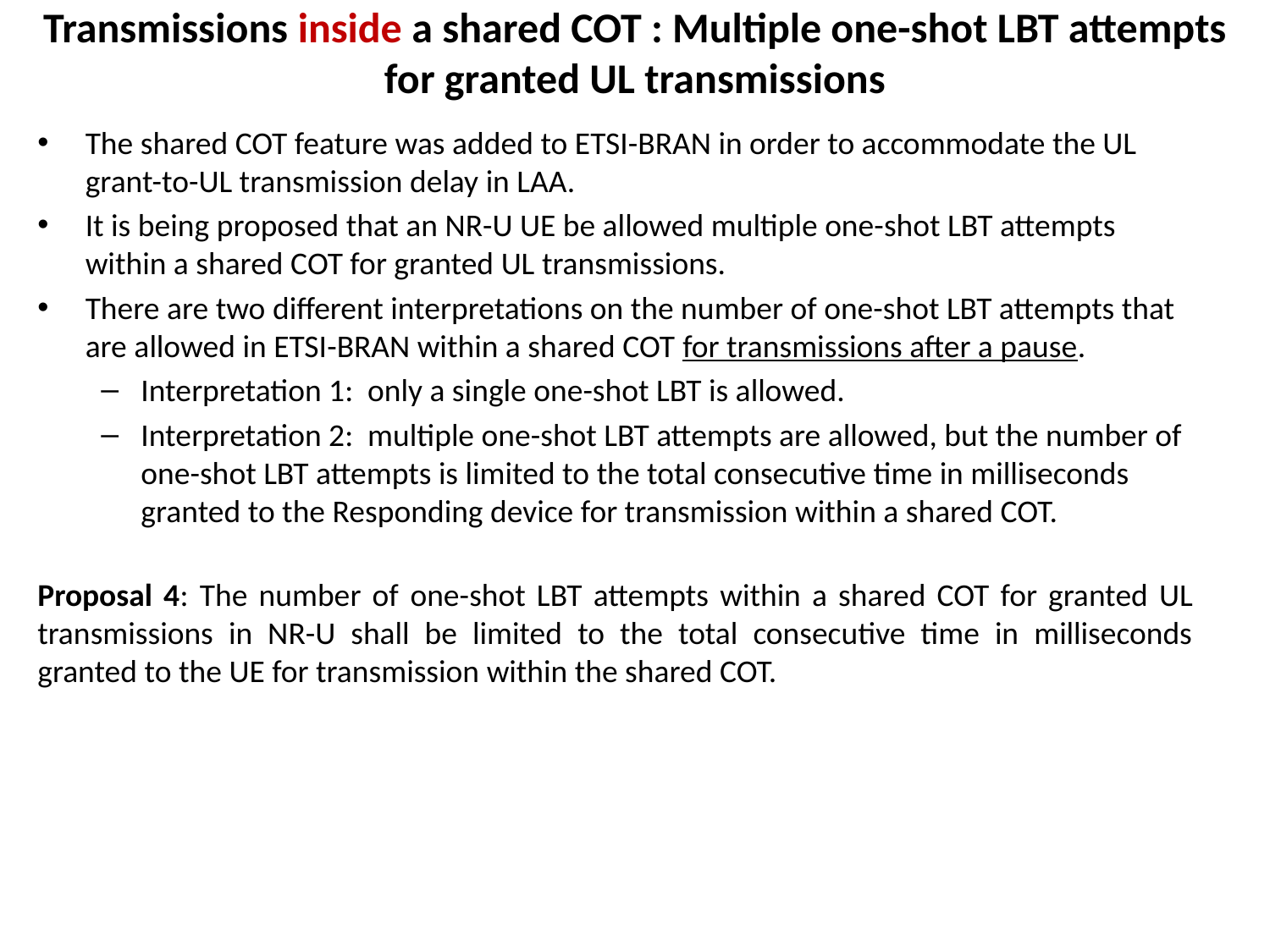

# Transmissions inside a shared COT : Multiple one-shot LBT attempts for granted UL transmissions
The shared COT feature was added to ETSI-BRAN in order to accommodate the UL grant-to-UL transmission delay in LAA.
It is being proposed that an NR-U UE be allowed multiple one-shot LBT attempts within a shared COT for granted UL transmissions.
There are two different interpretations on the number of one-shot LBT attempts that are allowed in ETSI-BRAN within a shared COT for transmissions after a pause.
Interpretation 1:  only a single one-shot LBT is allowed.
Interpretation 2:  multiple one-shot LBT attempts are allowed, but the number of one-shot LBT attempts is limited to the total consecutive time in milliseconds granted to the Responding device for transmission within a shared COT.

Proposal 4: The number of one-shot LBT attempts within a shared COT for granted UL transmissions in NR-U shall be limited to the total consecutive time in milliseconds granted to the UE for transmission within the shared COT.